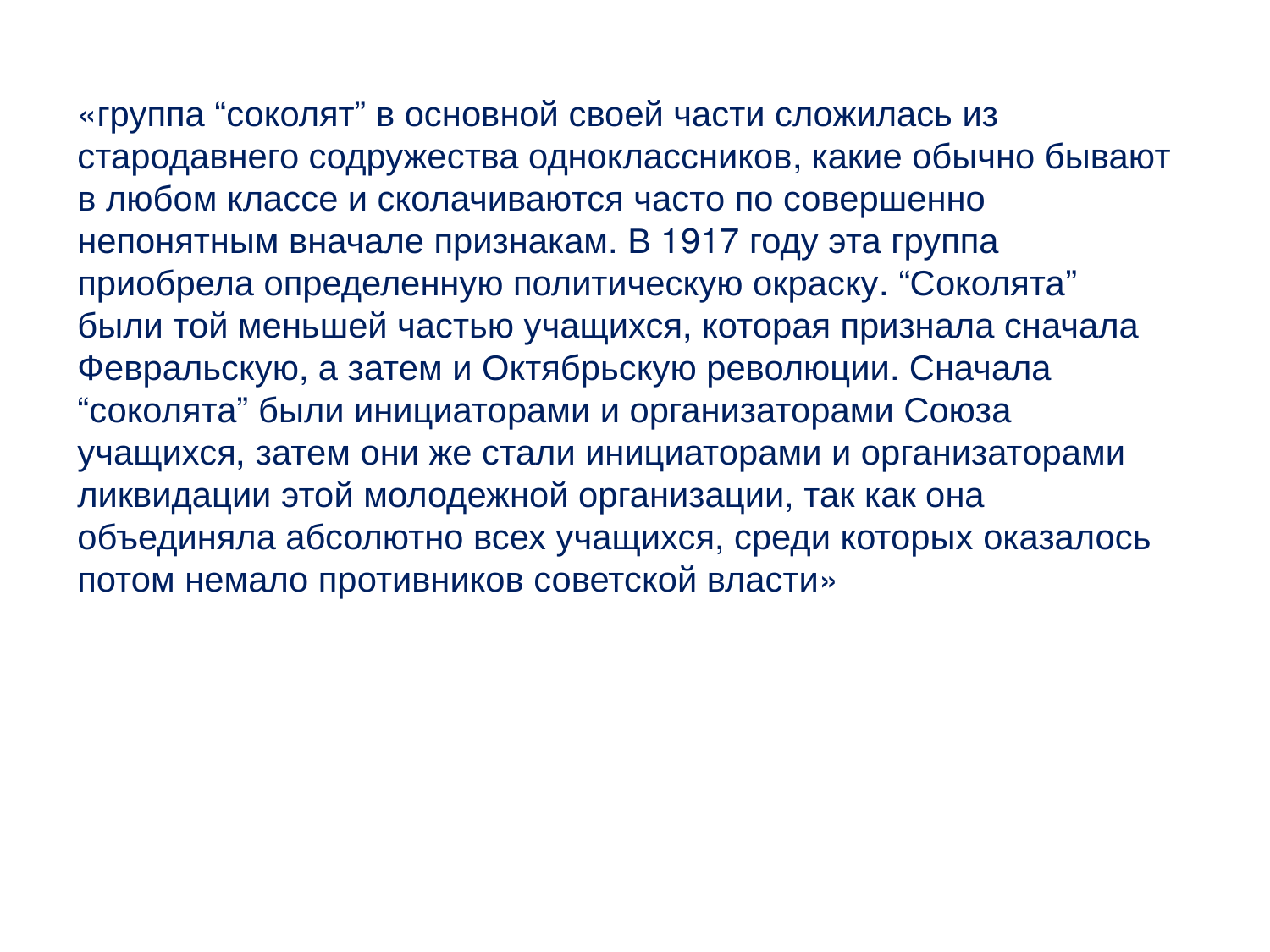

«группа “соколят” в основной своей части сложилась из стародавнего содружества одноклассников, какие обычно бывают в любом классе и сколачиваются часто по совершенно непонятным вначале признакам. В 1917 году эта группа приобрела определенную политическую окраску. “Соколята” были той меньшей частью учащихся, которая признала сначала Февральскую, а затем и Октябрьскую революции. Сначала “соколята” были инициаторами и организаторами Союза учащихся, затем они же стали инициаторами и организаторами ликвидации этой молодежной организации, так как она объединяла абсолютно всех учащихся, среди которых оказалось потом немало противников советской власти»